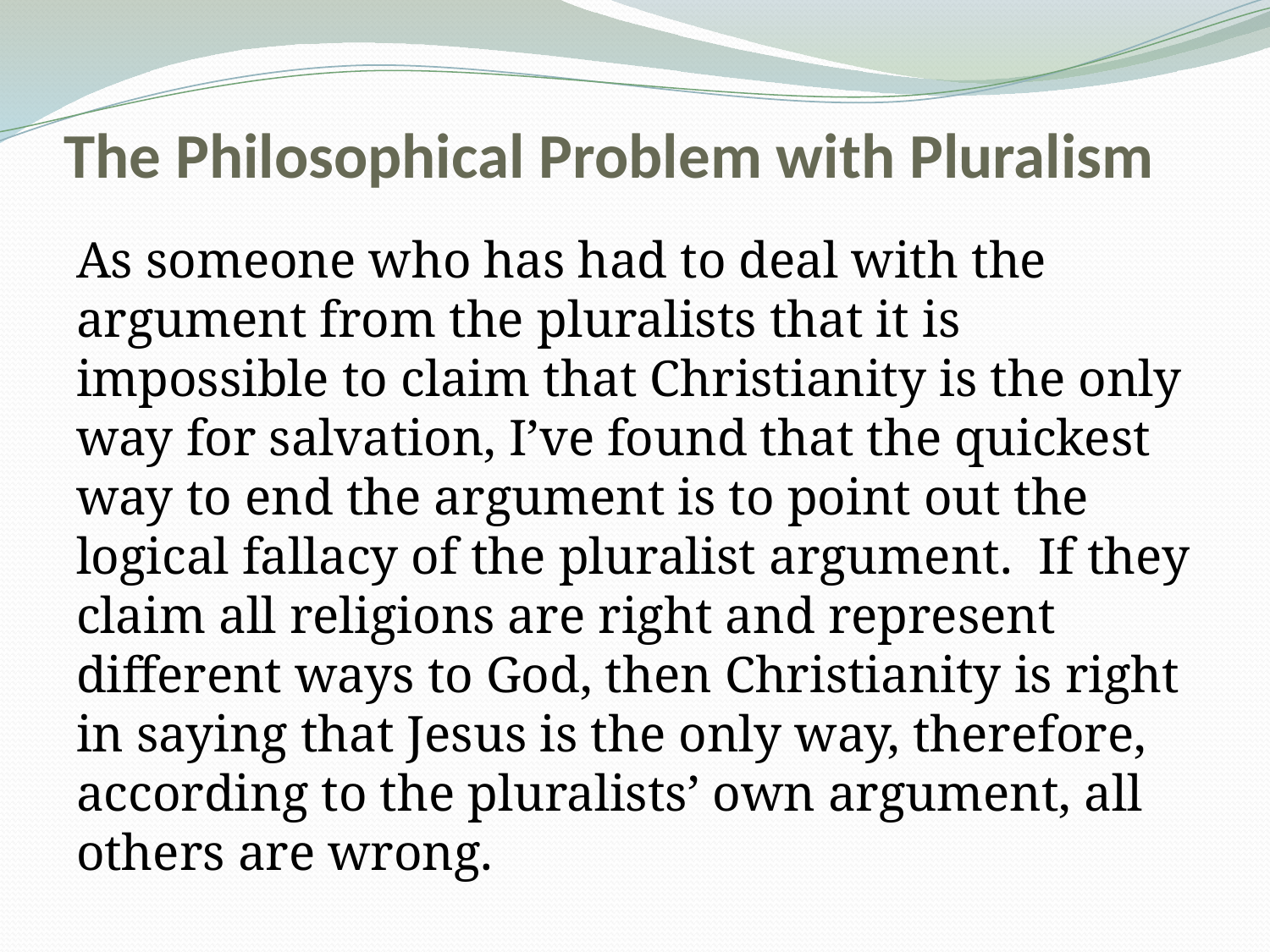

# The Philosophical Problem with Pluralism
As someone who has had to deal with the argument from the pluralists that it is impossible to claim that Christianity is the only way for salvation, I’ve found that the quickest way to end the argument is to point out the logical fallacy of the pluralist argument.  If they claim all religions are right and represent different ways to God, then Christianity is right in saying that Jesus is the only way, therefore, according to the pluralists’ own argument, all others are wrong.